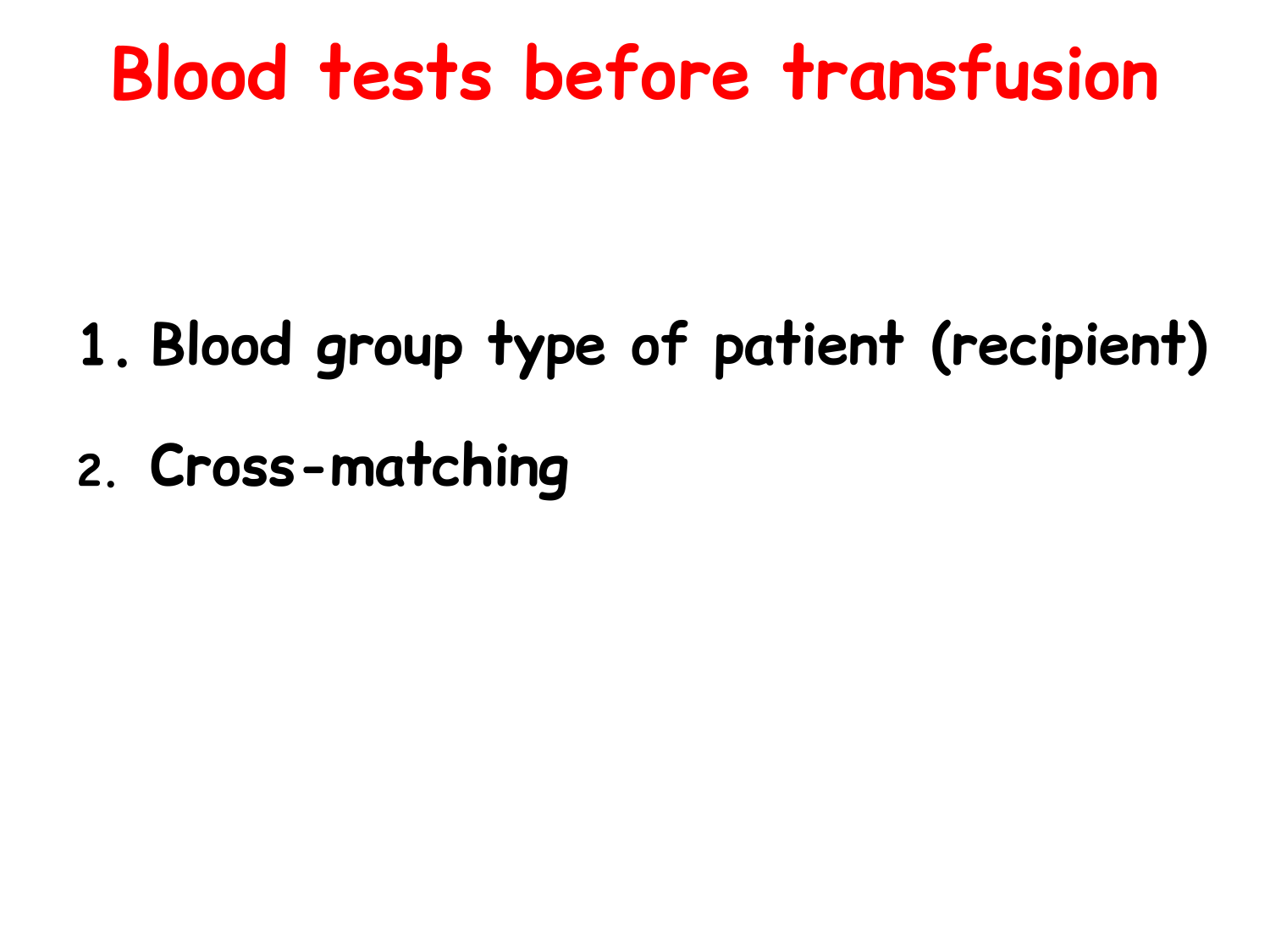

# Blood tests before transfusion
Blood group type of patient (recipient)

Cross-matching